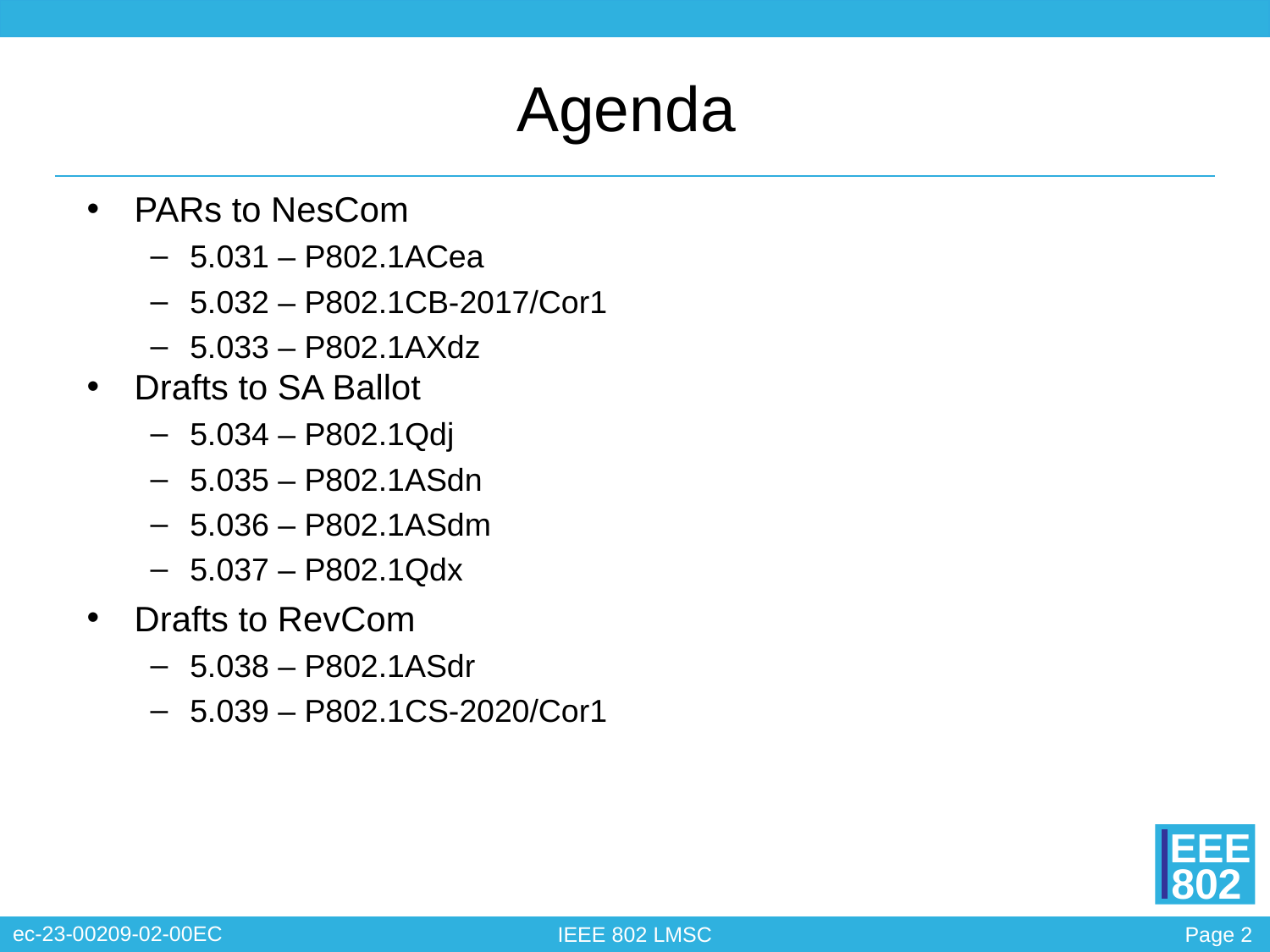

# Agenda
PARs to NesCom
5.031 – P802.1ACea
5.032 – P802.1CB-2017/Cor1
5.033 – P802.1AXdz
Drafts to SA Ballot
5.034 – P802.1Qdj
5.035 – P802.1ASdn
5.036 – P802.1ASdm
5.037 – P802.1Qdx
Drafts to RevCom
5.038 – P802.1ASdr
5.039 – P802.1CS-2020/Cor1